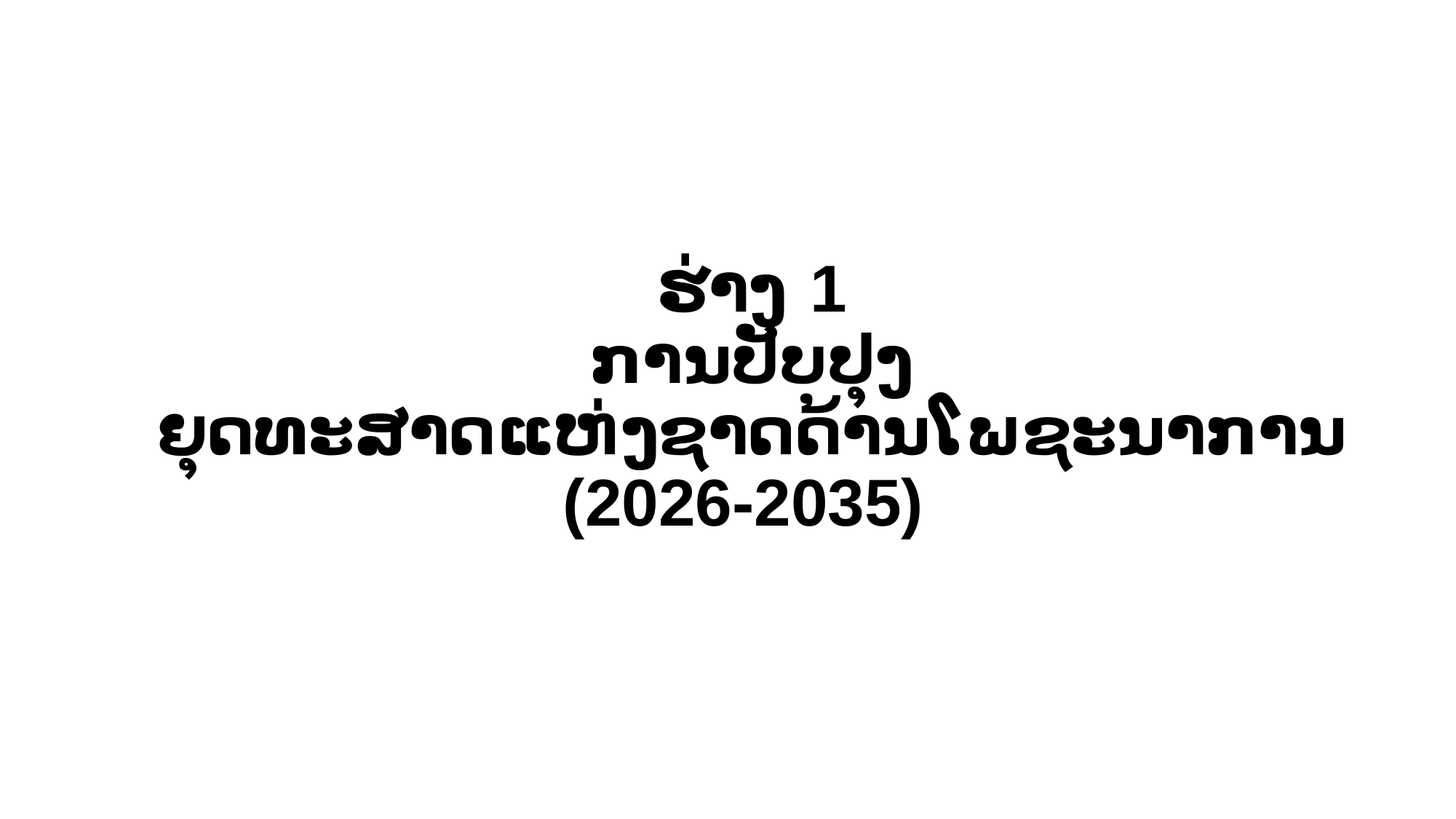

# ຮ່າງ 1 ການປັບປຸງ ຍຸດທະສາດແຫ່ງຊາດດ້ານໂພຊະນາການ (2026-2035)